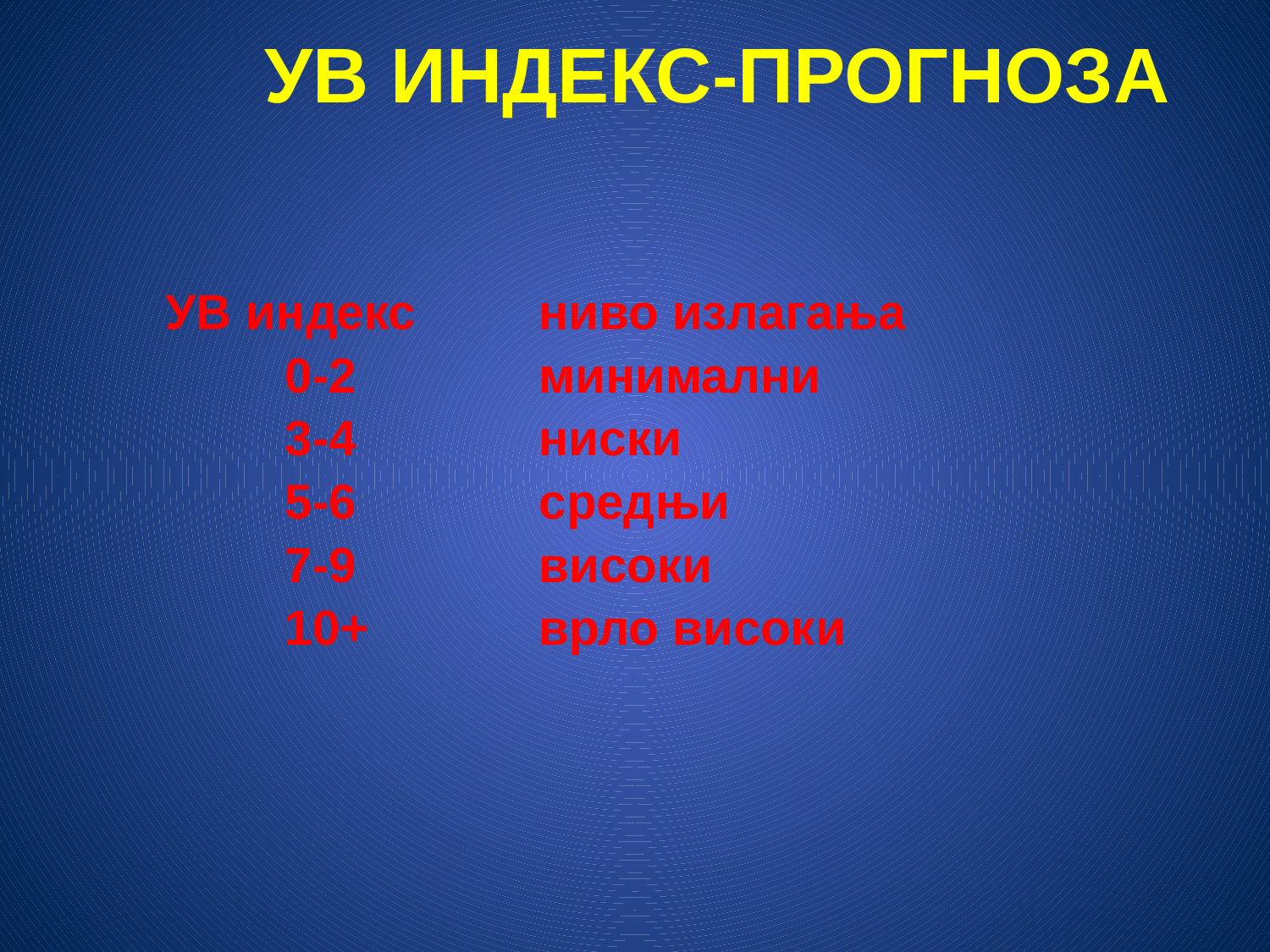

# УВ ИНДЕКС-ПРОГНОЗА

    УВ индекс	ниво излагања
		0-2		минимални
       	3-4		ниски
		5-6		средњи
		7-9		високи
		10+		врло високи